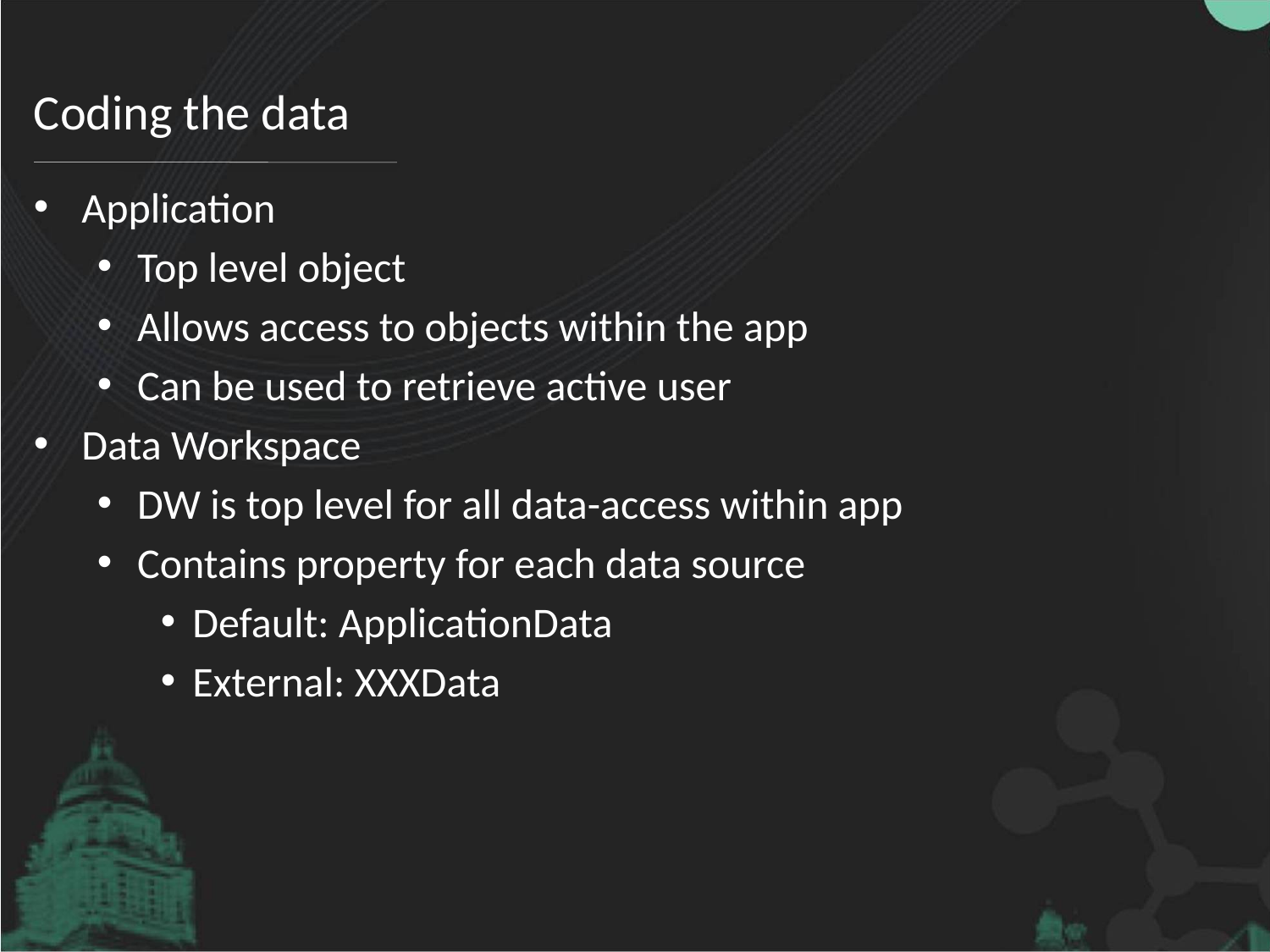

# Coding the data
Application
Top level object
Allows access to objects within the app
Can be used to retrieve active user
Data Workspace
DW is top level for all data-access within app
Contains property for each data source
Default: ApplicationData
External: XXXData